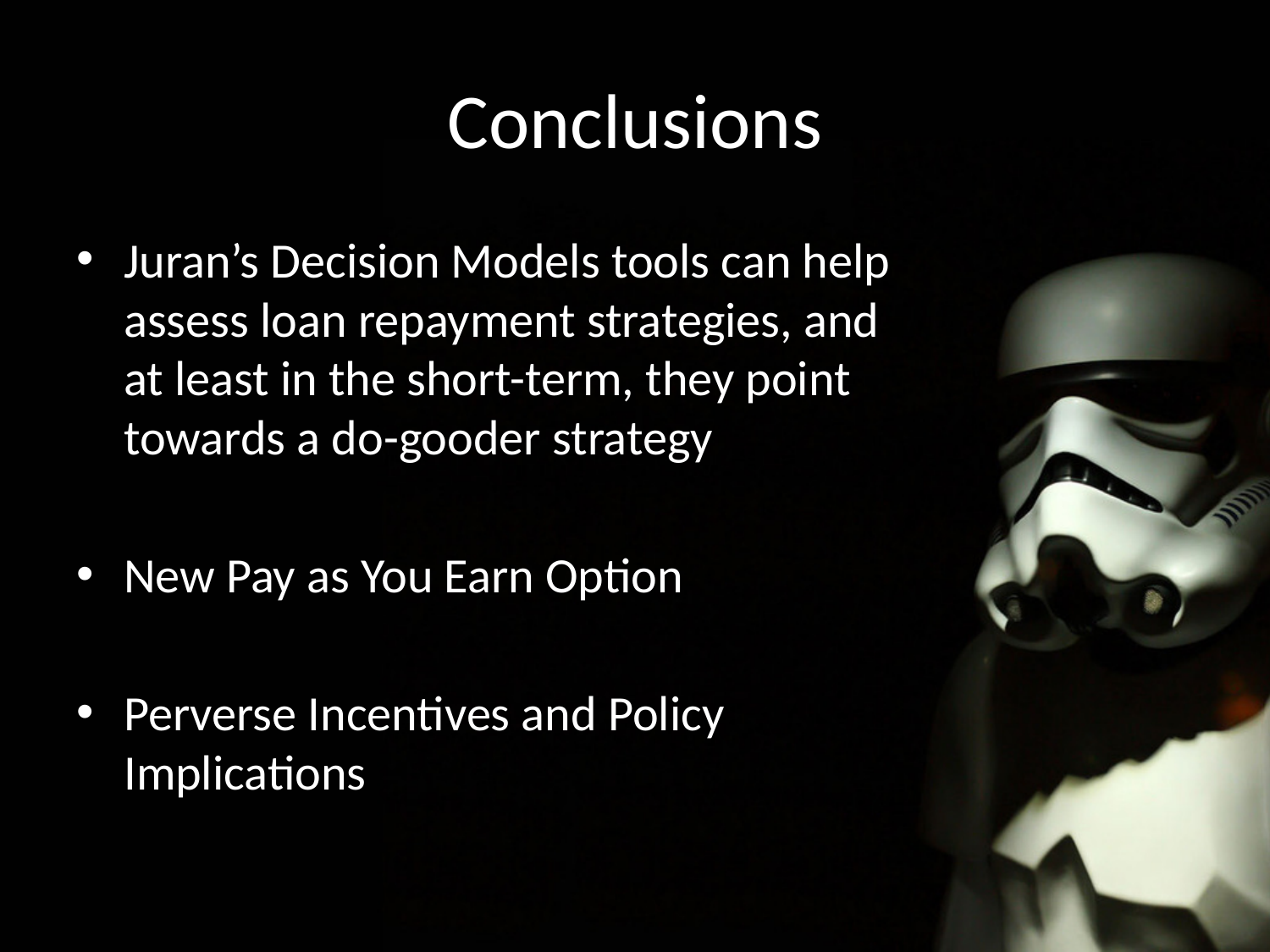

# Conclusions
Juran’s Decision Models tools can help assess loan repayment strategies, and at least in the short-term, they point towards a do-gooder strategy

New Pay as You Earn Option

Perverse Incentives and Policy Implications